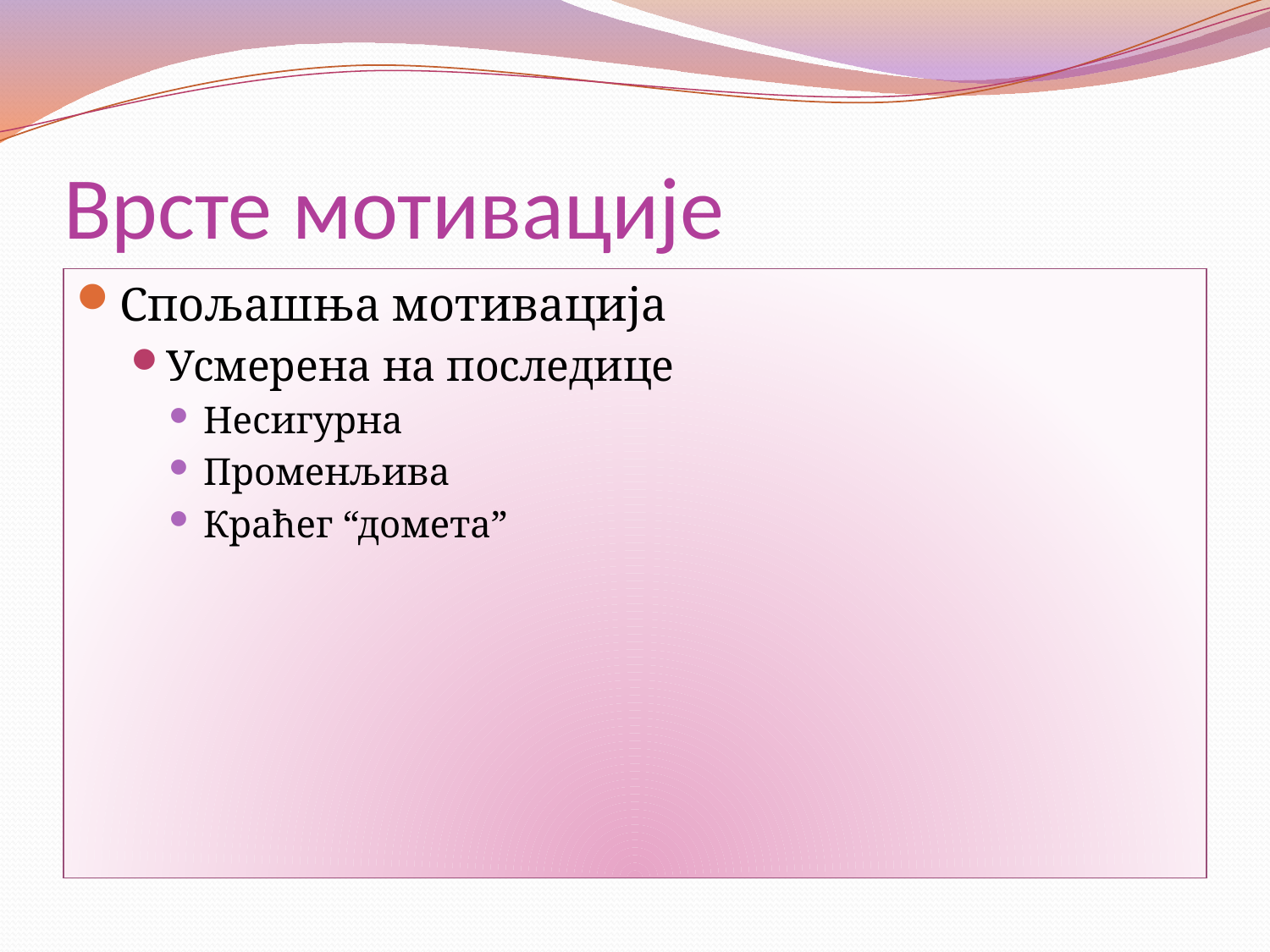

# Врсте мотивације
Спољашња мотивација
Усмерена на последице
Несигурна
Променљива
Краћег “домета”